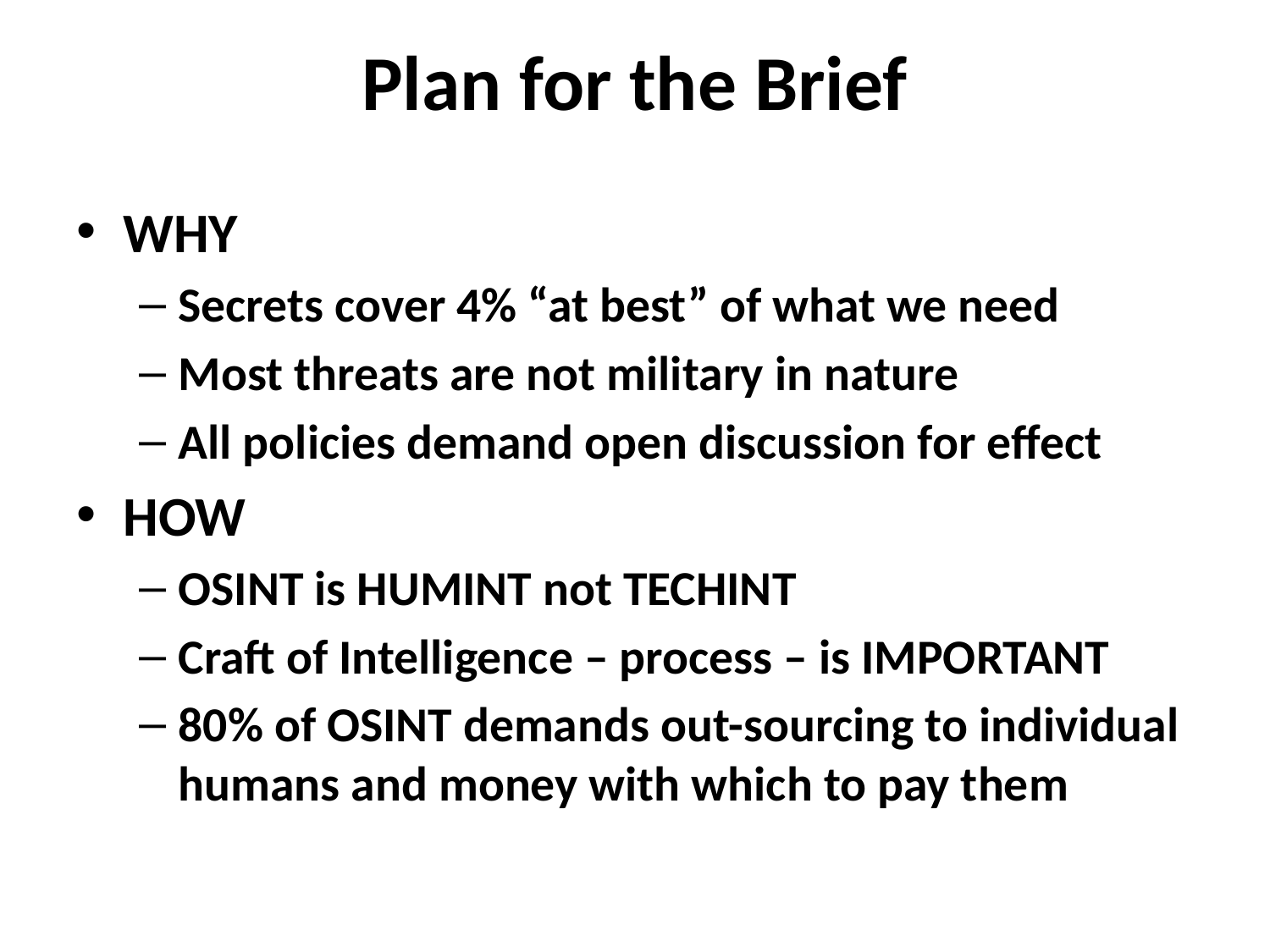

# Plan for the Brief
WHY
Secrets cover 4% “at best” of what we need
Most threats are not military in nature
All policies demand open discussion for effect
HOW
OSINT is HUMINT not TECHINT
Craft of Intelligence – process – is IMPORTANT
80% of OSINT demands out-sourcing to individual humans and money with which to pay them